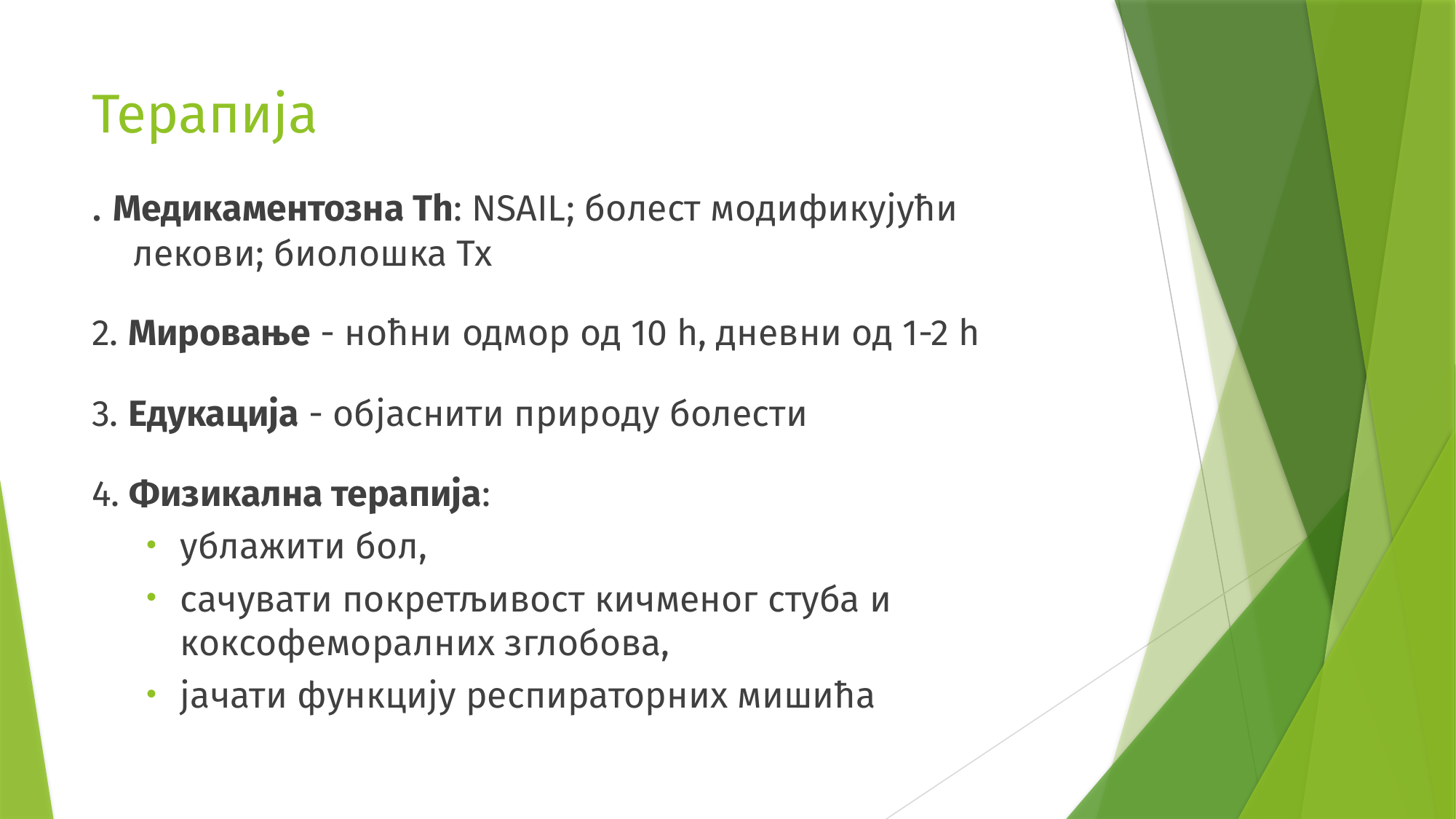

# Терапија
. Медикаментозна Th: NSAIL; болест модификујући лекови; биолошка Тх
2. Мировање - ноћни одмор од 10 h, дневни од 1-2 h
3. Едукација - објаснити природу болести
4. Физикална терапија:
ублажити бол,
сачувати покретљивост кичменог стуба и коксофеморалних зглобова,
јачати функцију респираторних мишића